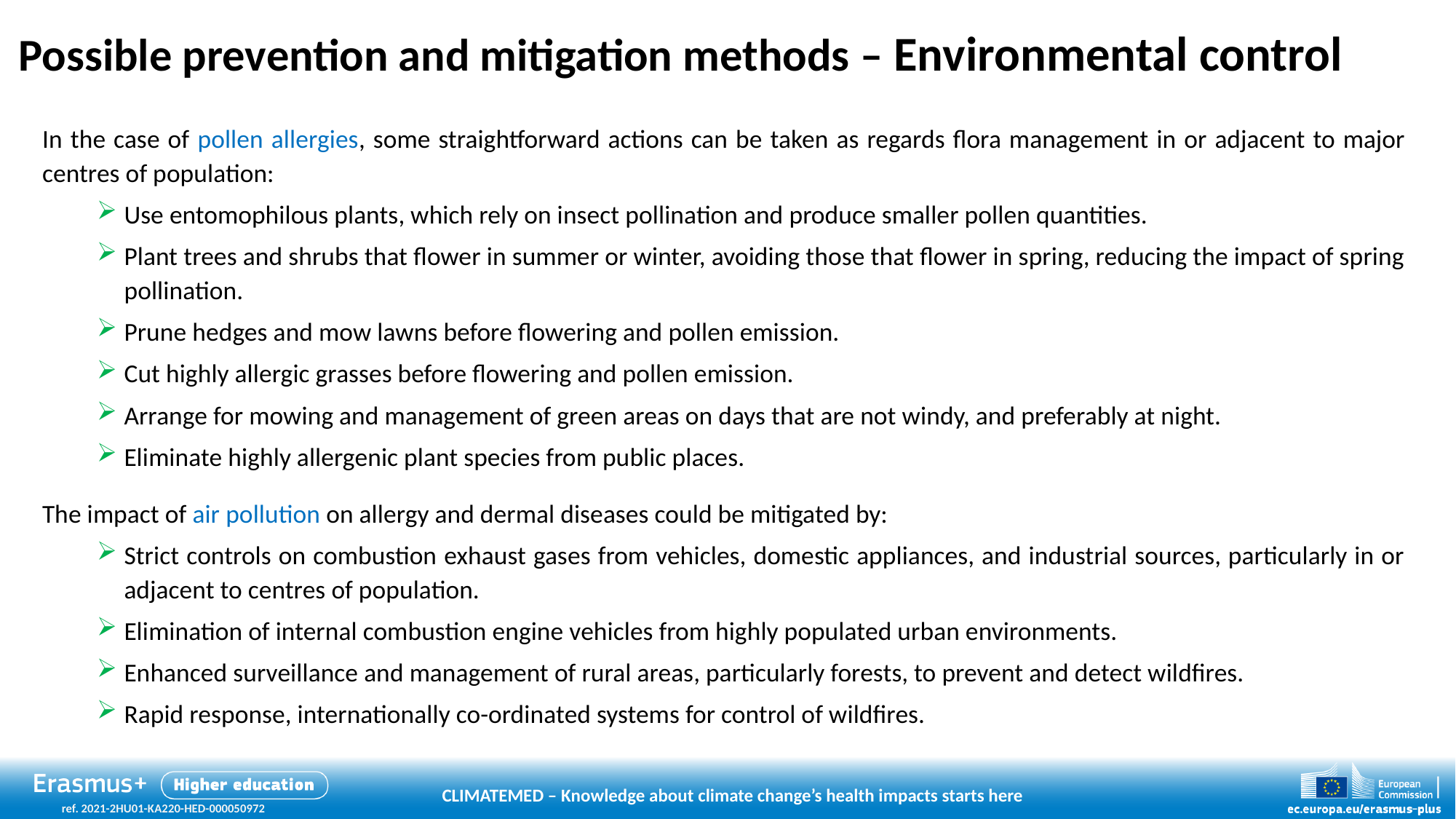

Possible prevention and mitigation methods – Environmental control
In the case of pollen allergies, some straightforward actions can be taken as regards flora management in or adjacent to major centres of population:
Use entomophilous plants, which rely on insect pollination and produce smaller pollen quantities.
Plant trees and shrubs that flower in summer or winter, avoiding those that flower in spring, reducing the impact of spring pollination.
Prune hedges and mow lawns before flowering and pollen emission.
Cut highly allergic grasses before flowering and pollen emission.
Arrange for mowing and management of green areas on days that are not windy, and preferably at night.
Eliminate highly allergenic plant species from public places.
The impact of air pollution on allergy and dermal diseases could be mitigated by:
Strict controls on combustion exhaust gases from vehicles, domestic appliances, and industrial sources, particularly in or adjacent to centres of population.
Elimination of internal combustion engine vehicles from highly populated urban environments.
Enhanced surveillance and management of rural areas, particularly forests, to prevent and detect wildfires.
Rapid response, internationally co-ordinated systems for control of wildfires.